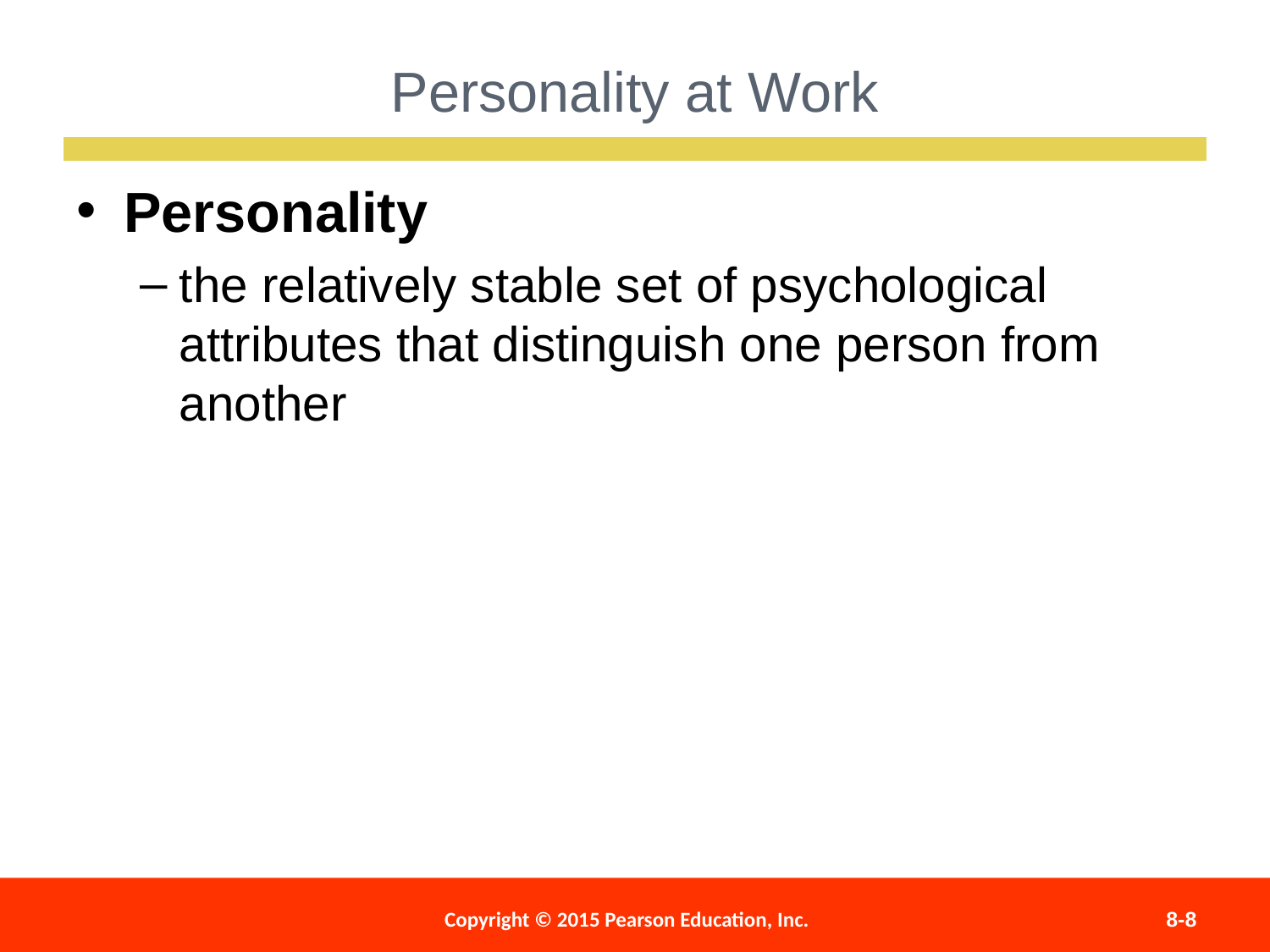

Personality at Work
Personality
the relatively stable set of psychological attributes that distinguish one person from another